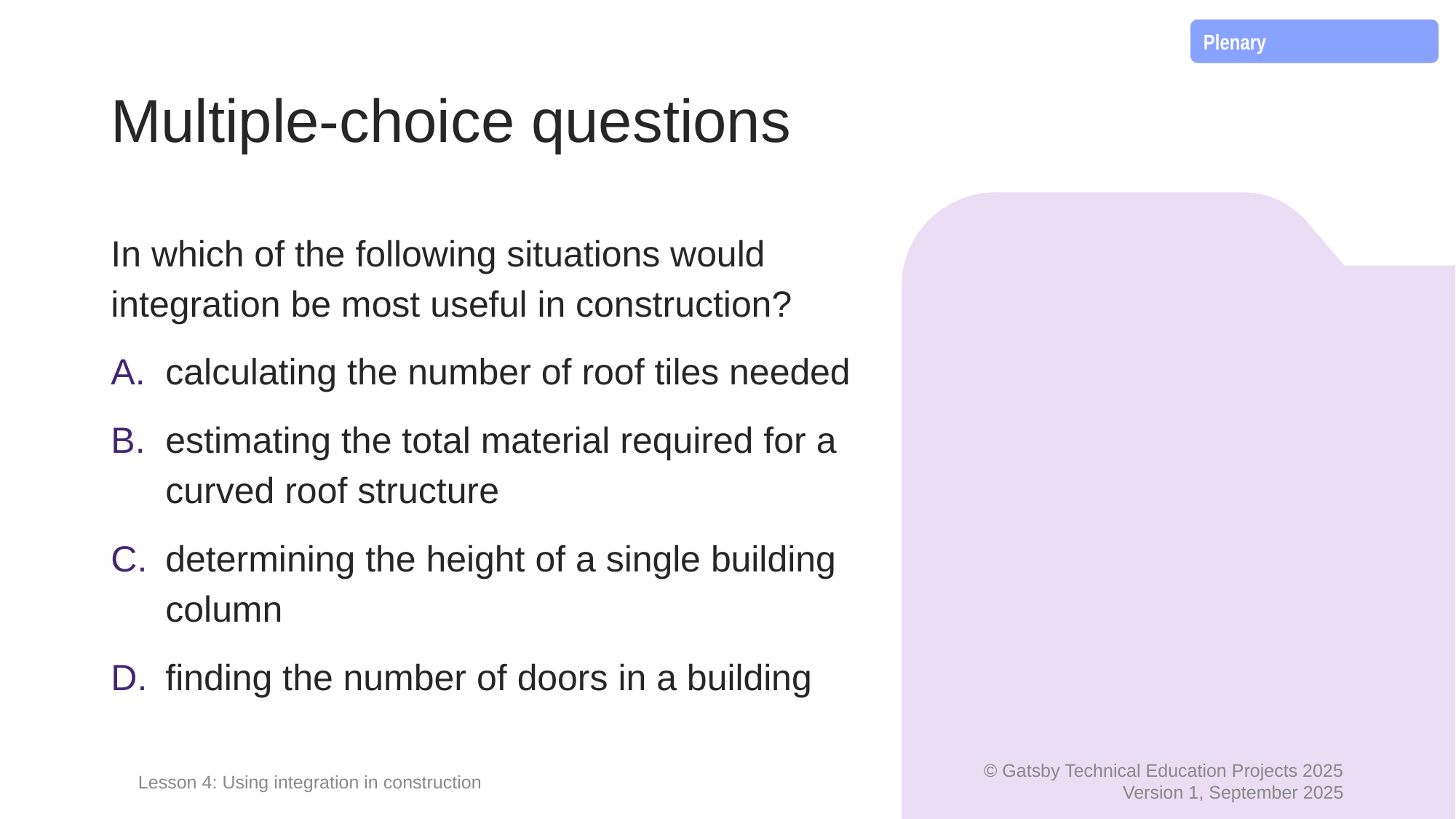

Plenary
# Multiple-choice questions
In which of the following situations would integration be most useful in construction?
calculating the number of roof tiles needed
estimating the total material required for a curved roof structure
determining the height of a single building column
finding the number of doors in a building

Lesson 4: Using integration in construction